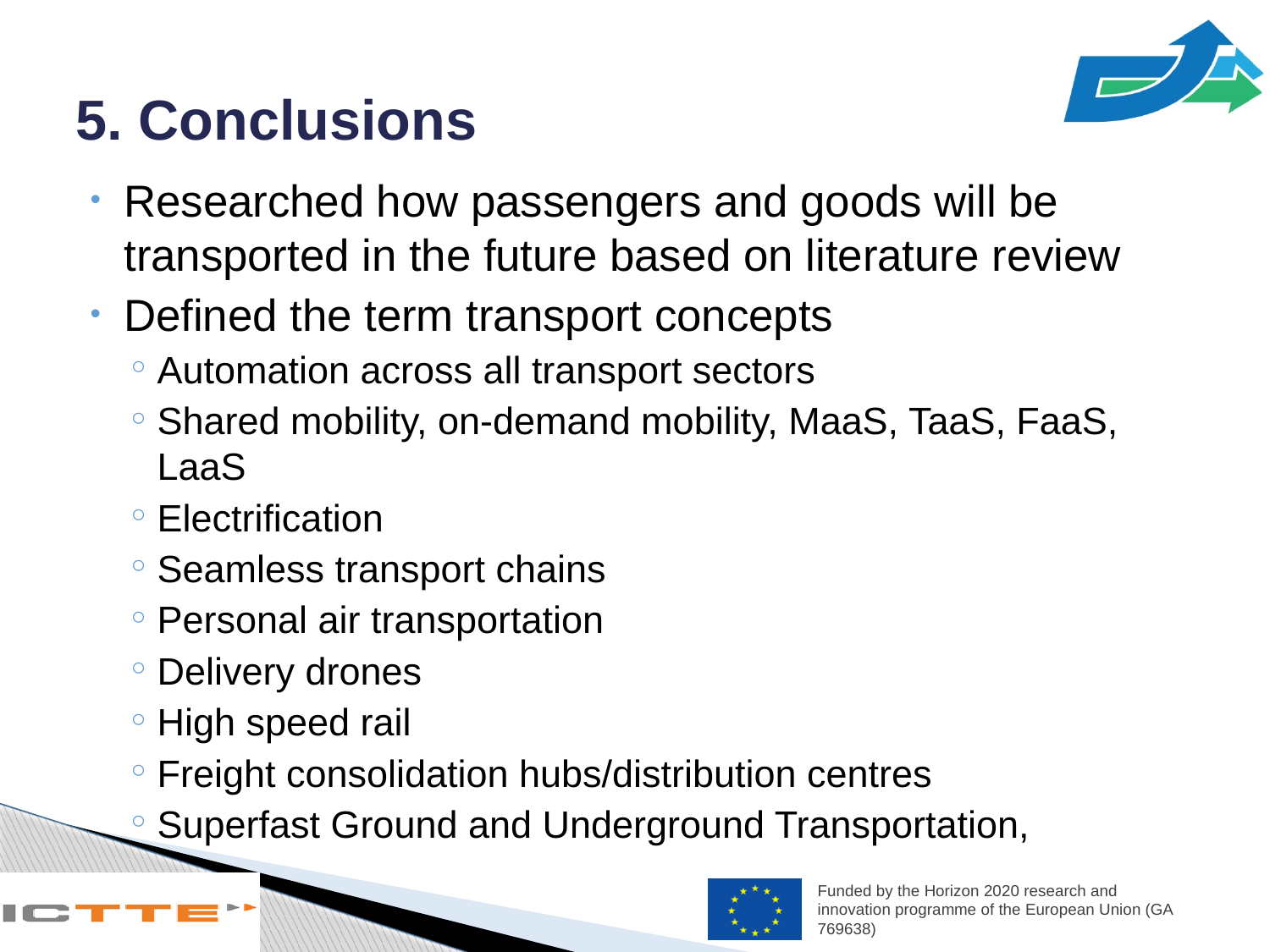

# 5. Conclusions
Researched how passengers and goods will be transported in the future based on literature review
Defined the term transport concepts
Automation across all transport sectors
Shared mobility, on-demand mobility, MaaS, TaaS, FaaS, LaaS
Electrification
Seamless transport chains
Personal air transportation
Delivery drones
High speed rail
Freight consolidation hubs/distribution centres
Superfast Ground and Underground Transportation,